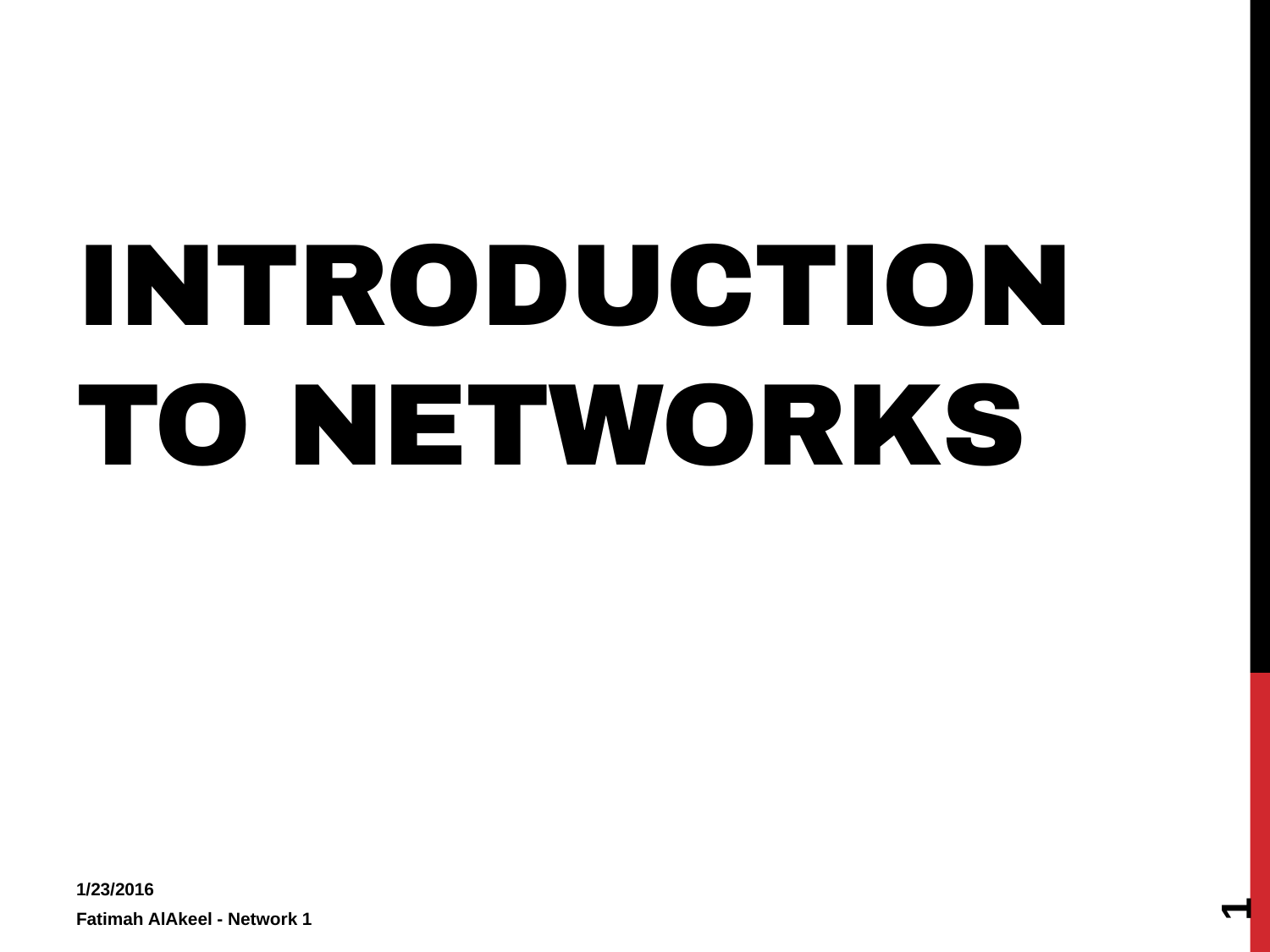

# Introduction to Networks
1
1/23/2016
Fatimah AlAkeel - Network 1